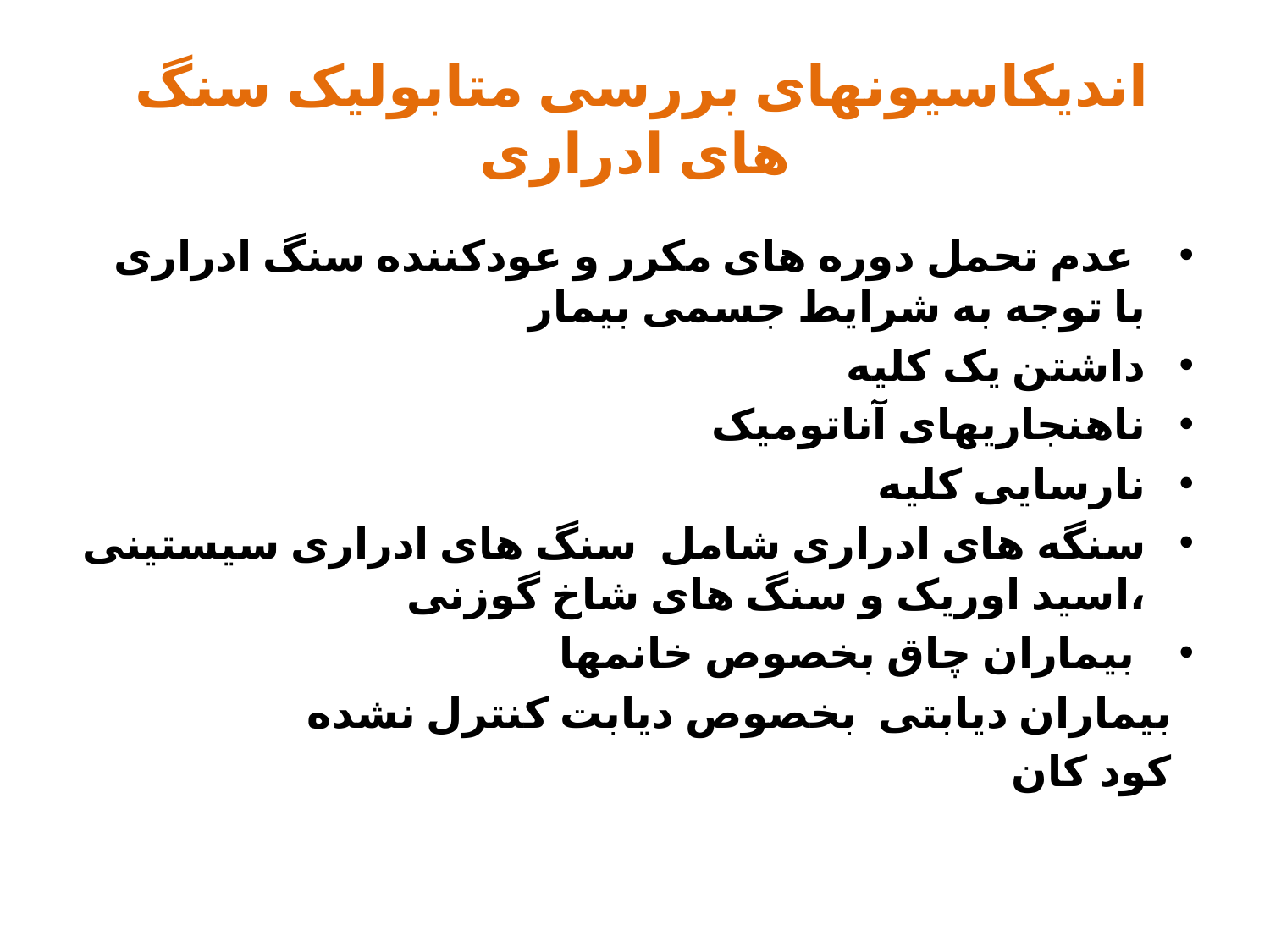

# اندیکاسیونهای بررسی متابولیک سنگ های ادراری
 عدم تحمل دوره های مکرر و عودکننده سنگ ادراری با توجه به شرایط جسمی بیمار
داشتن یک کلیه
ناهنجاریهای آناتومیک
نارسایی کلیه
سنگه های ادراری شامل  سنگ های ادراری سیستینی ،اسید اوریک و سنگ های شاخ گوزنی
 بیماران چاق بخصوص خانمها
  بیماران دیابتی  بخصوص دیابت کنترل نشده
  کود کان